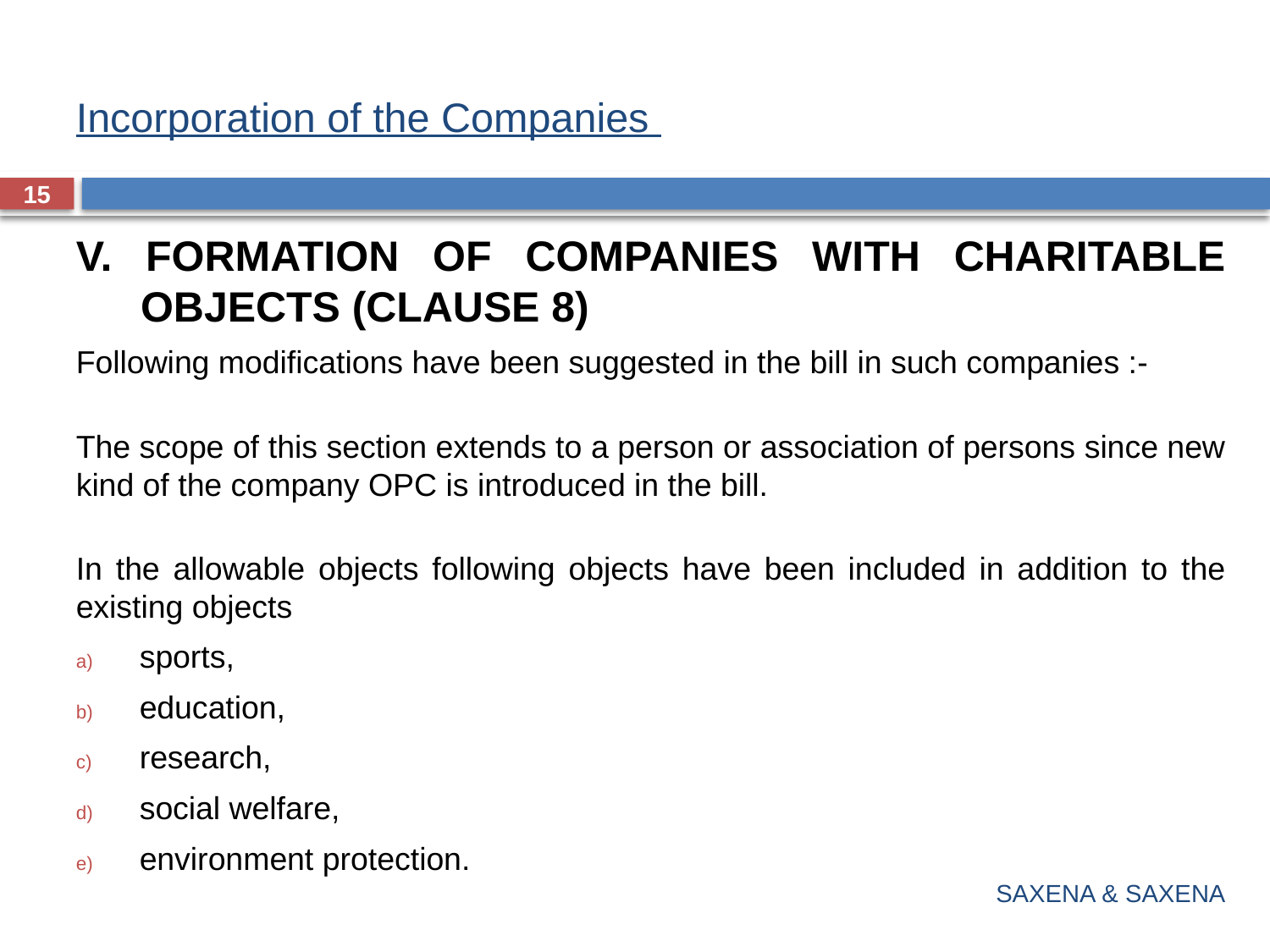

# Incorporation of the Companies
15
V. FORMATION OF COMPANIES WITH CHARITABLE OBJECTS (CLAUSE 8)
Following modifications have been suggested in the bill in such companies :-

The scope of this section extends to a person or association of persons since new kind of the company OPC is introduced in the bill.

In the allowable objects following objects have been included in addition to the existing objects
sports,
education,
research,
social welfare,
environment protection.

SAXENA & SAXENA